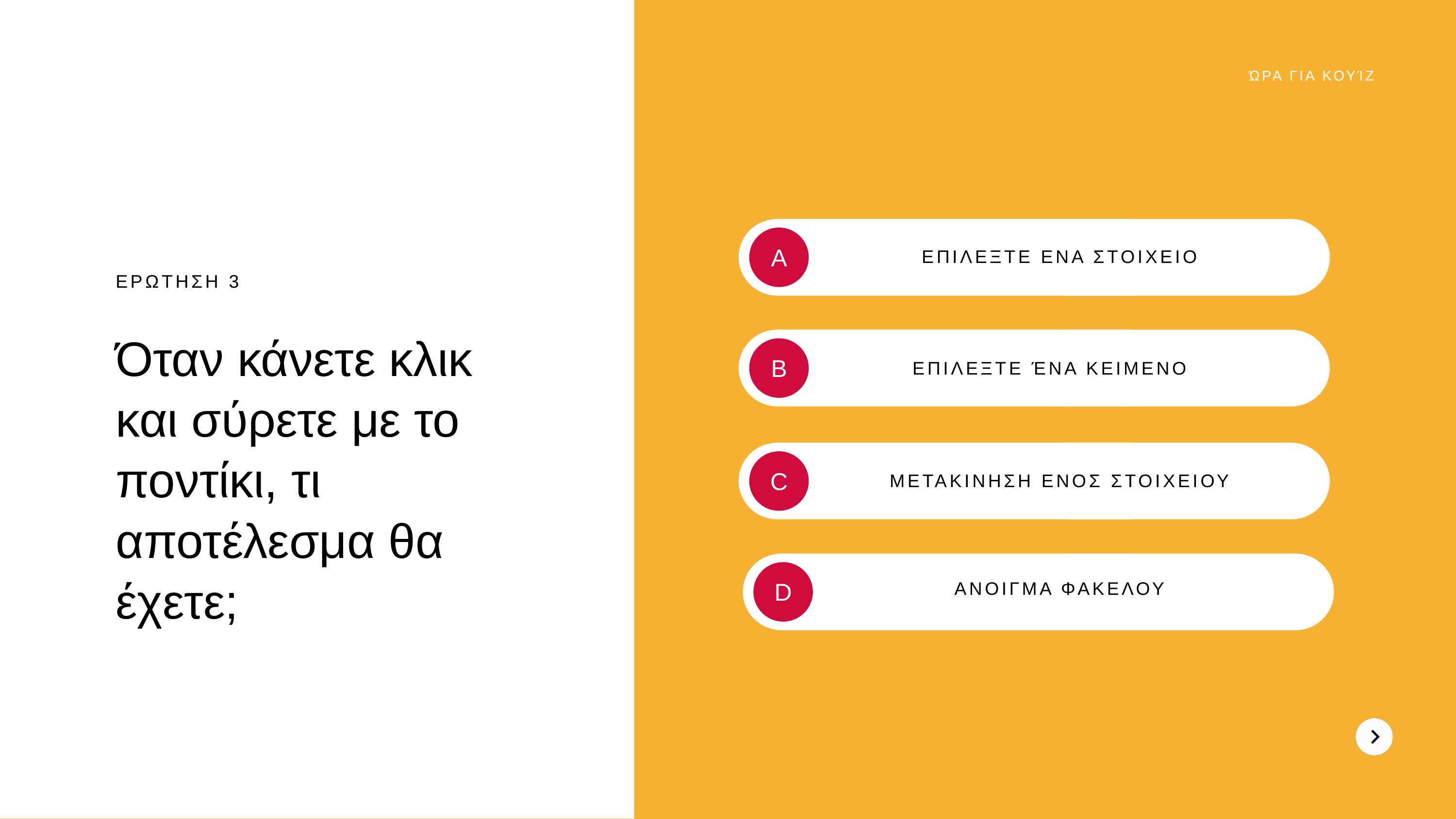

ΏΡΑ ΓΙΑ ΚΟΥΊΖ

A
ΕΠΙΛΕΞΤΕ ΕΝΑ ΣΤΟΙΧΕΙΟ
ΕΡΩΤΗΣΗ 3
Όταν κάνετε κλικ και σύρετε με το ποντίκι, τι αποτέλεσμα θα έχετε;

B
ΕΠΙΛΕΞΤΕ ΈΝΑ ΚΕΙΜΕΝΟ

C
ΜΕΤΑΚΙΝΗΣΗ ΕΝΟΣ ΣΤΟΙΧΕΙΟΥ

D
ΑΝΟΙΓΜΑ ΦΑΚΕΛΟΥ